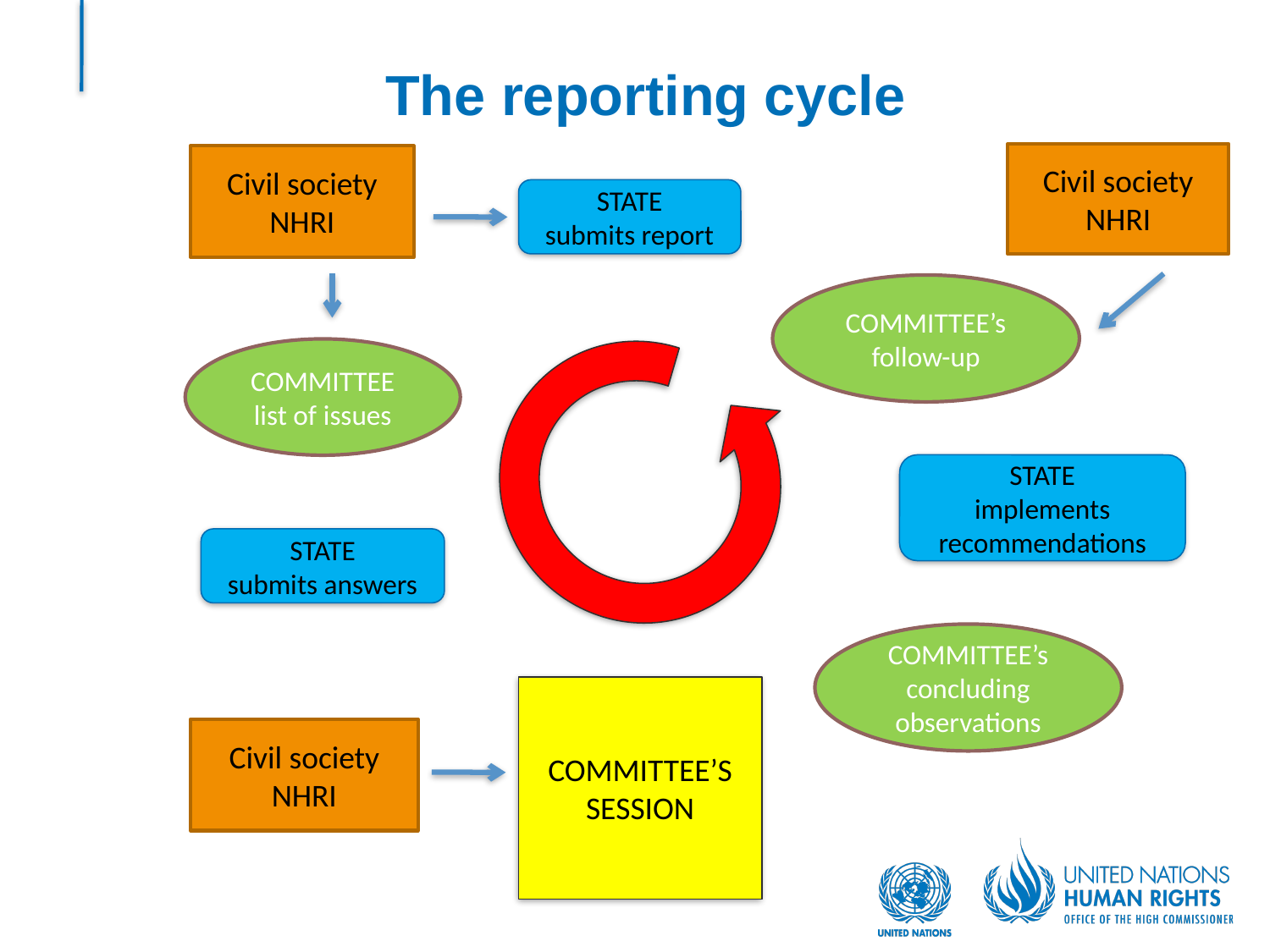

# The reporting cycle
Civil society
NHRI
Civil society
NHRI
STATE
submits report
COMMITTEE’s
follow-up

COMMITTEE
list of issues
STATE
implements recommendations
STATE
submits answers
COMMITTEE’s
concluding observations
COMMITTEE’S SESSION
Civil society
NHRI